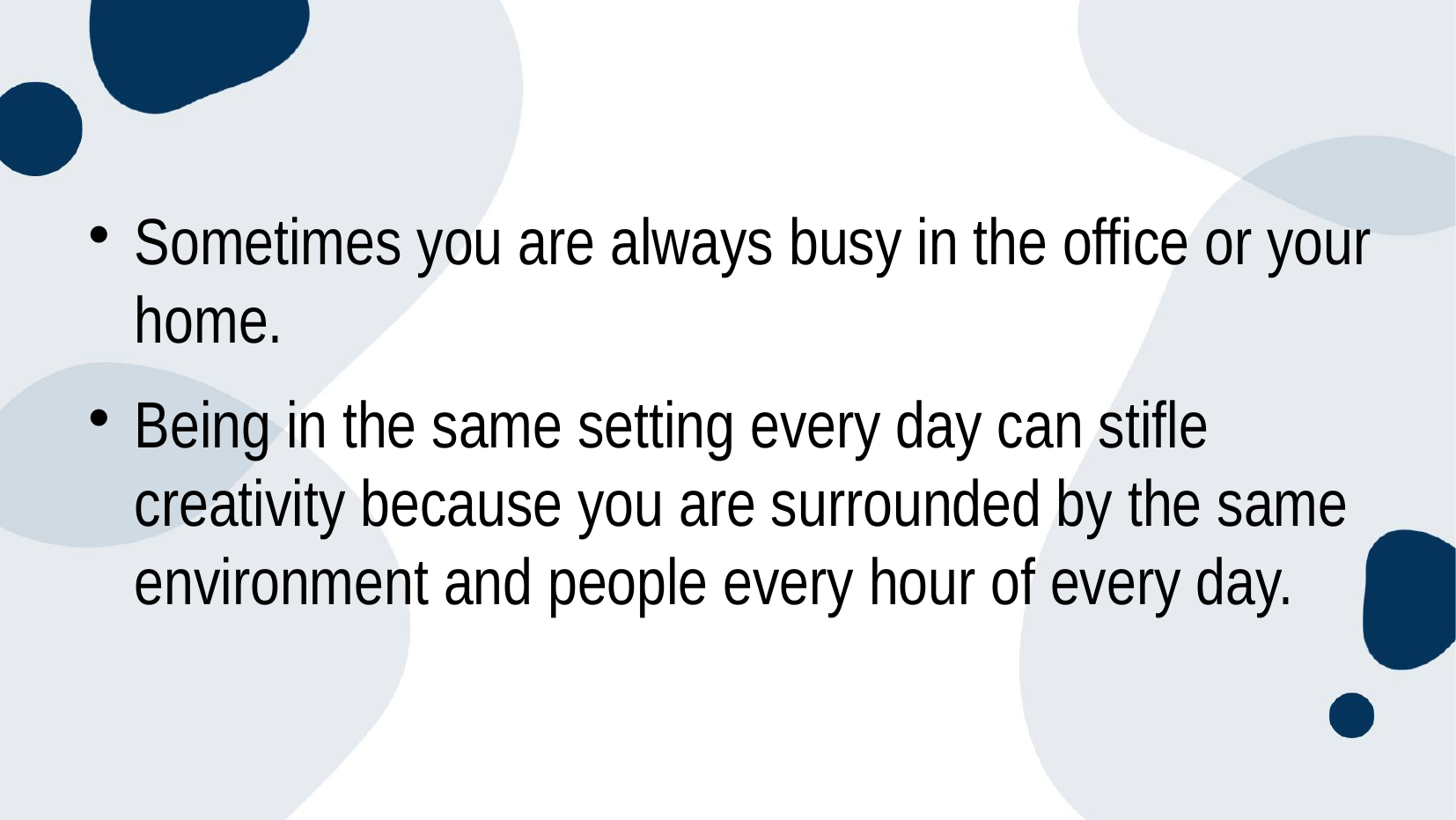

Sometimes you are always busy in the office or your home.
Being in the same setting every day can stifle creativity because you are surrounded by the same environment and people every hour of every day.